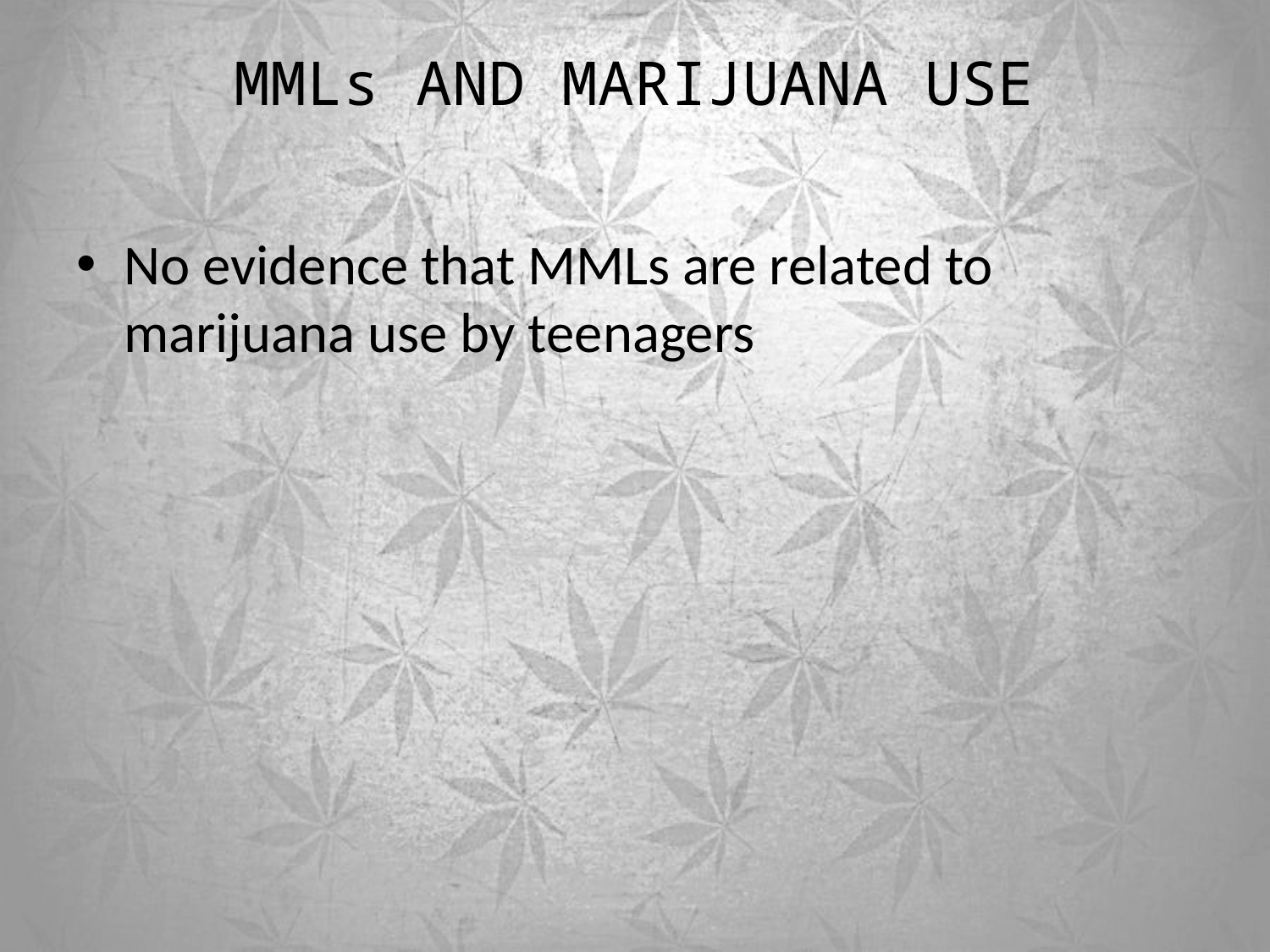

# MMLs AND MARIJUANA USE
No evidence that MMLs are related to marijuana use by teenagers